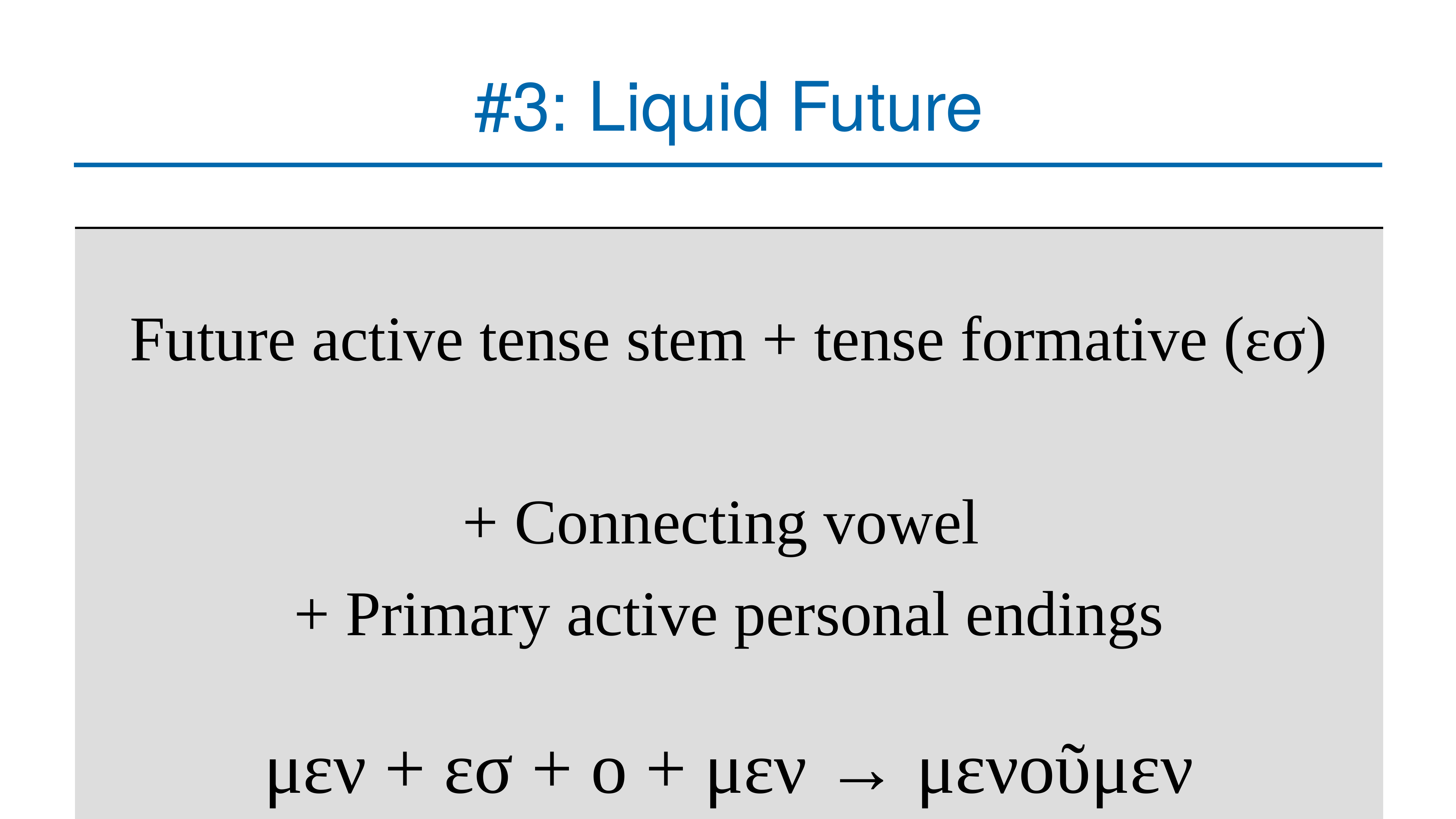

# #3: Liquid Future
| Future active tense stem + tense formative (εσ) + Connecting vowel + Primary active personal endings μεν + εσ + ο + μεν → μενοῦμεν |
| --- |